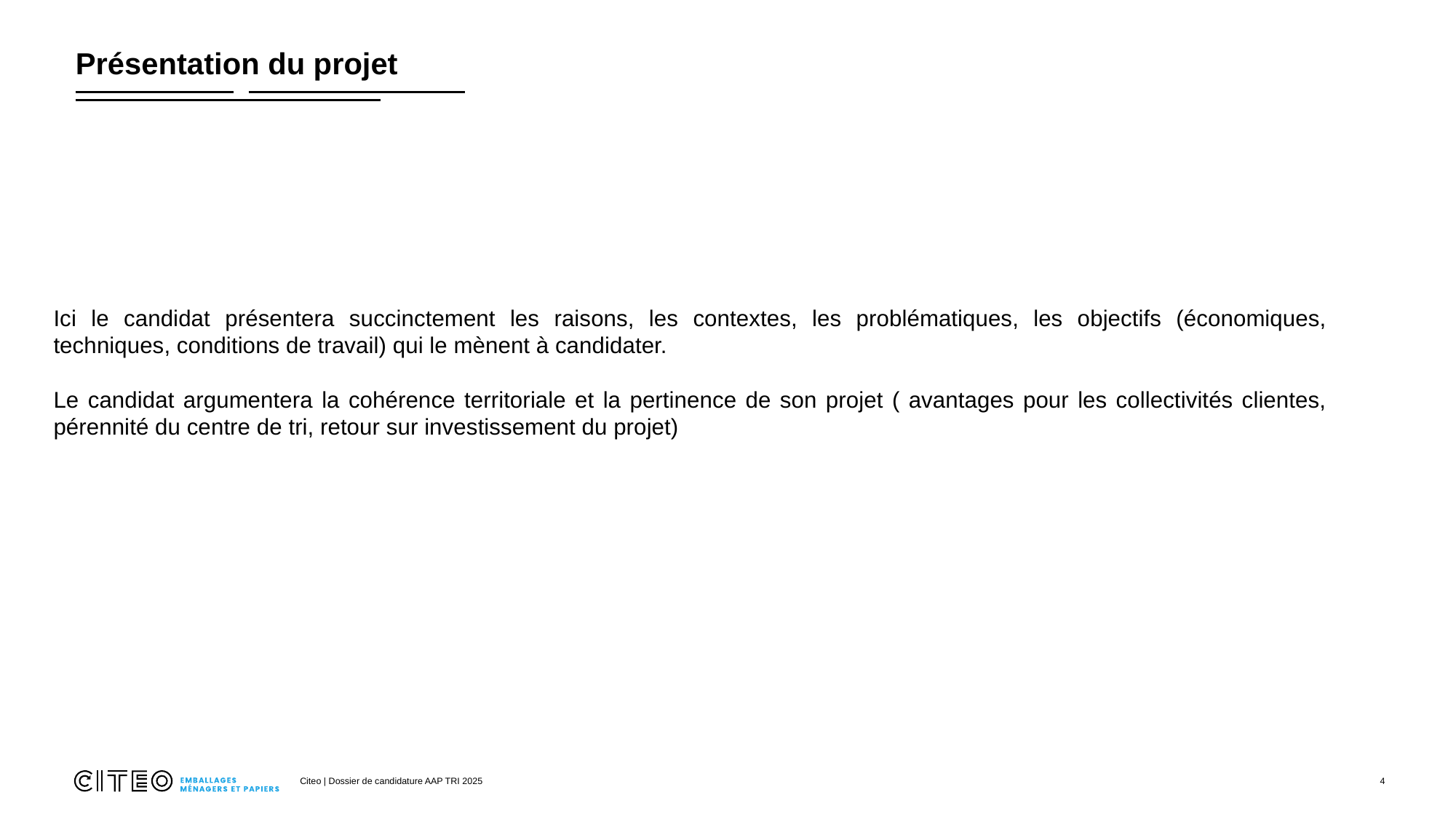

# Présentation du projet
Ici le candidat présentera succinctement les raisons, les contextes, les problématiques, les objectifs (économiques, techniques, conditions de travail) qui le mènent à candidater.

Le candidat argumentera la cohérence territoriale et la pertinence de son projet ( avantages pour les collectivités clientes, pérennité du centre de tri, retour sur investissement du projet)

Citeo | Dossier de candidature AAP TRI 2025
4